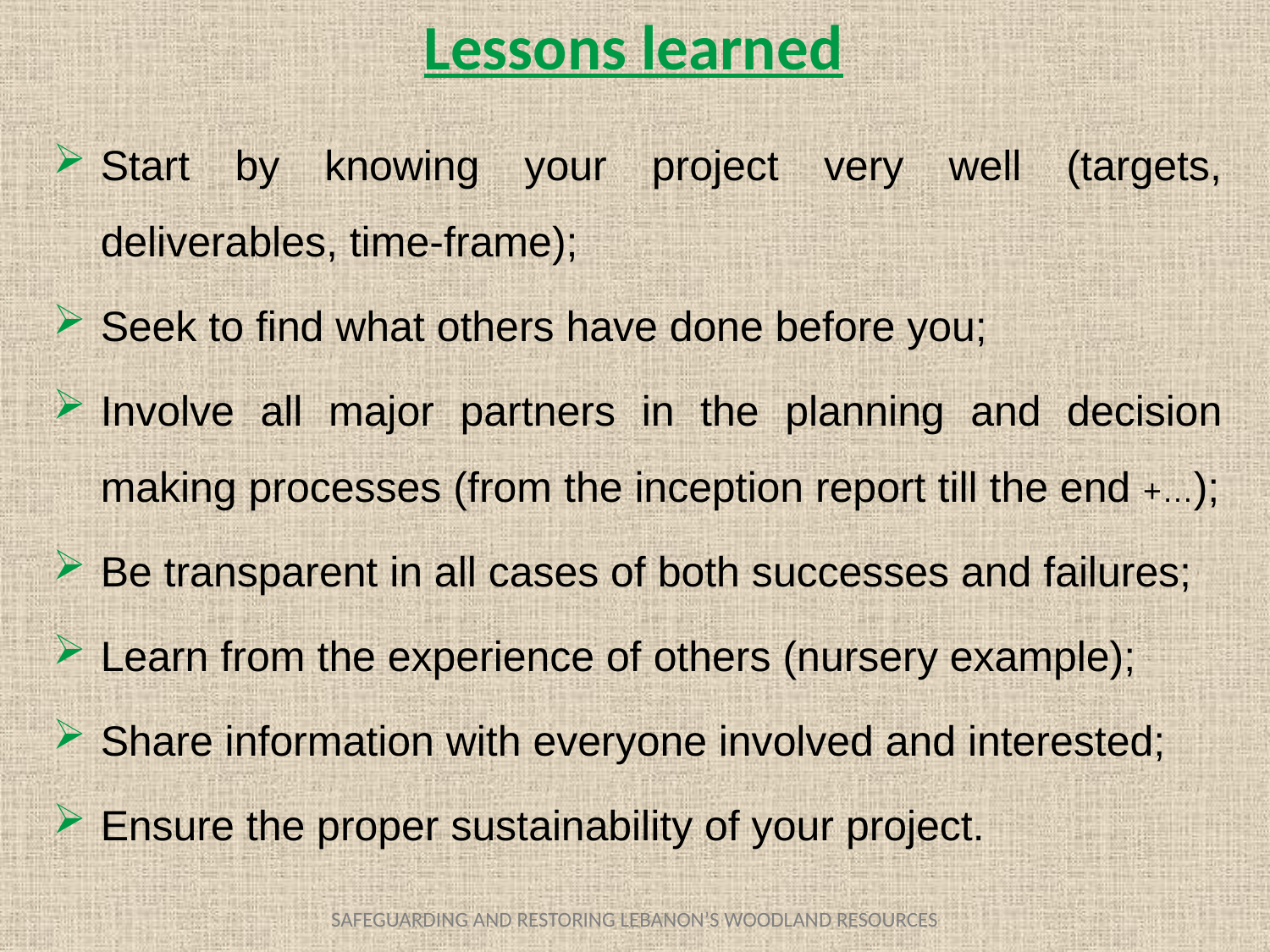

Lessons learned

Start by knowing your project very well (targets, deliverables, time-frame);
Seek to find what others have done before you;
Involve all major partners in the planning and decision making processes (from the inception report till the end +…);
Be transparent in all cases of both successes and failures;
Learn from the experience of others (nursery example);
Share information with everyone involved and interested;
Ensure the proper sustainability of your project.

SAFEGUARDING AND RESTORING LEBANON’S WOODLAND RESOURCES